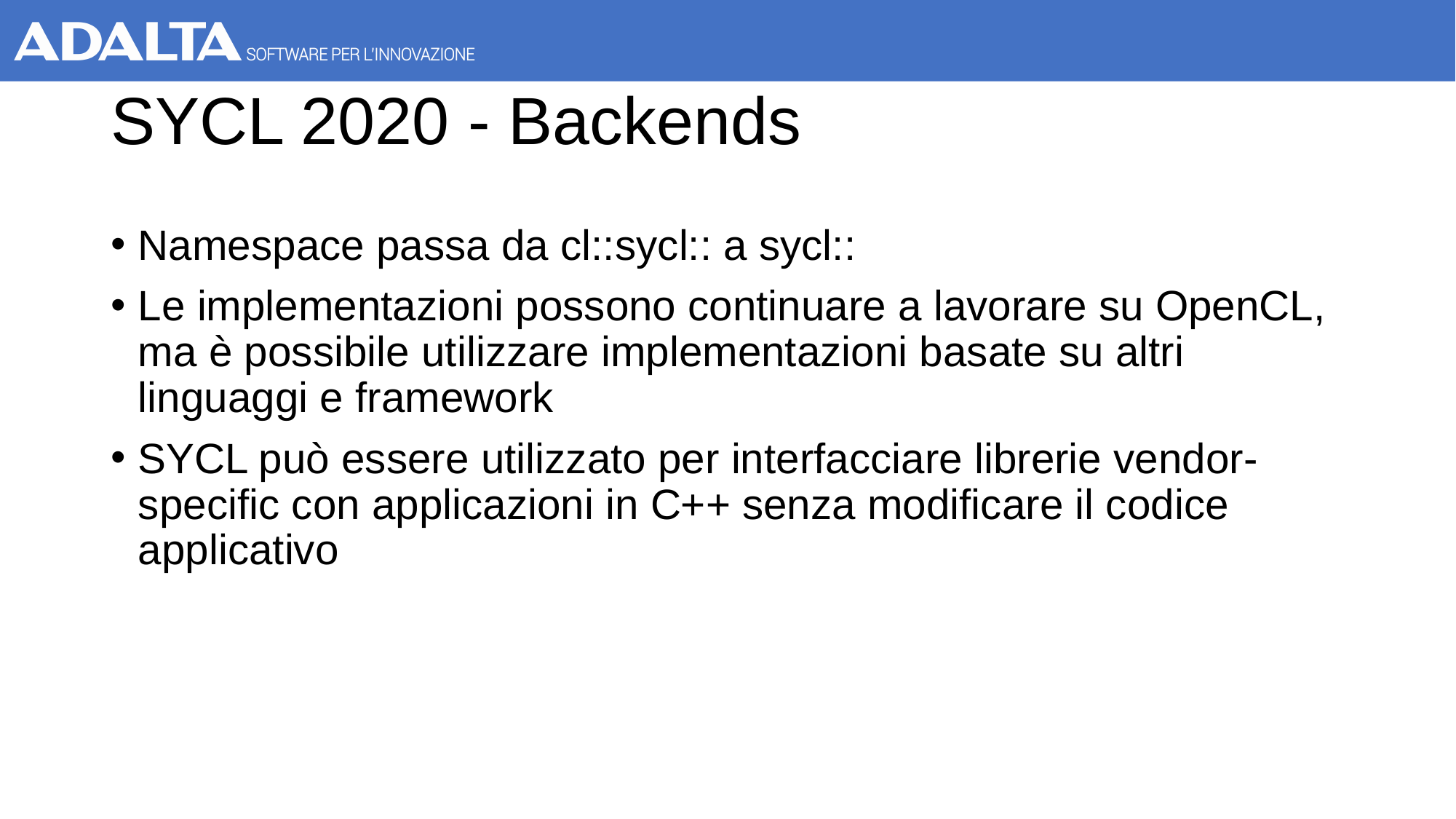

# SYCL 2020 - Backends
Namespace passa da cl::sycl:: a sycl::
Le implementazioni possono continuare a lavorare su OpenCL, ma è possibile utilizzare implementazioni basate su altri linguaggi e framework
SYCL può essere utilizzato per interfacciare librerie vendor-specific con applicazioni in C++ senza modificare il codice applicativo